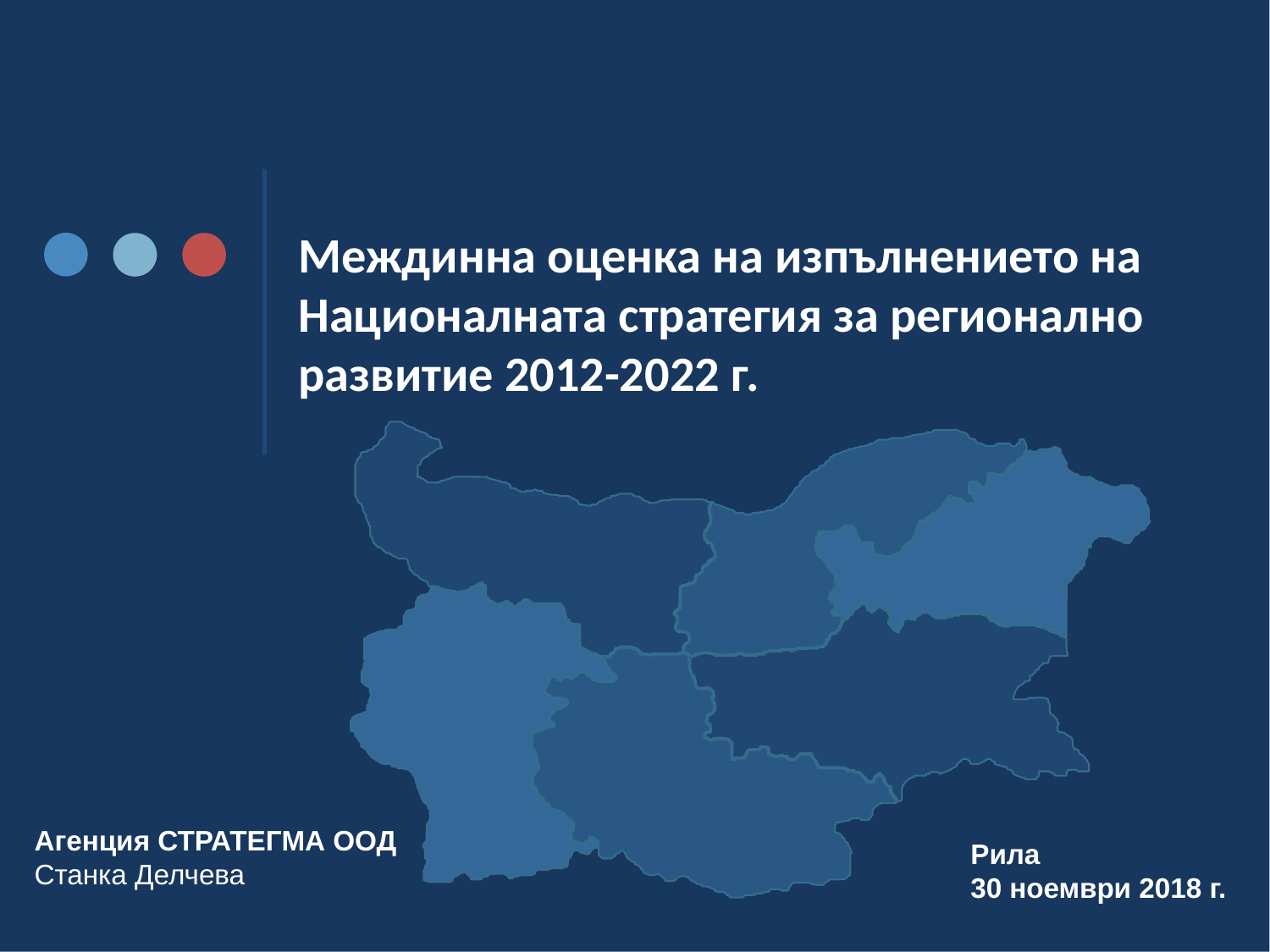

# Междинна оценка на изпълнението на Националната стратегия за регионално развитие 2012-2022 г.

Агенция СТРАТЕГМА ООД
Станка Делчева
Рила
30 ноември 2018 г.